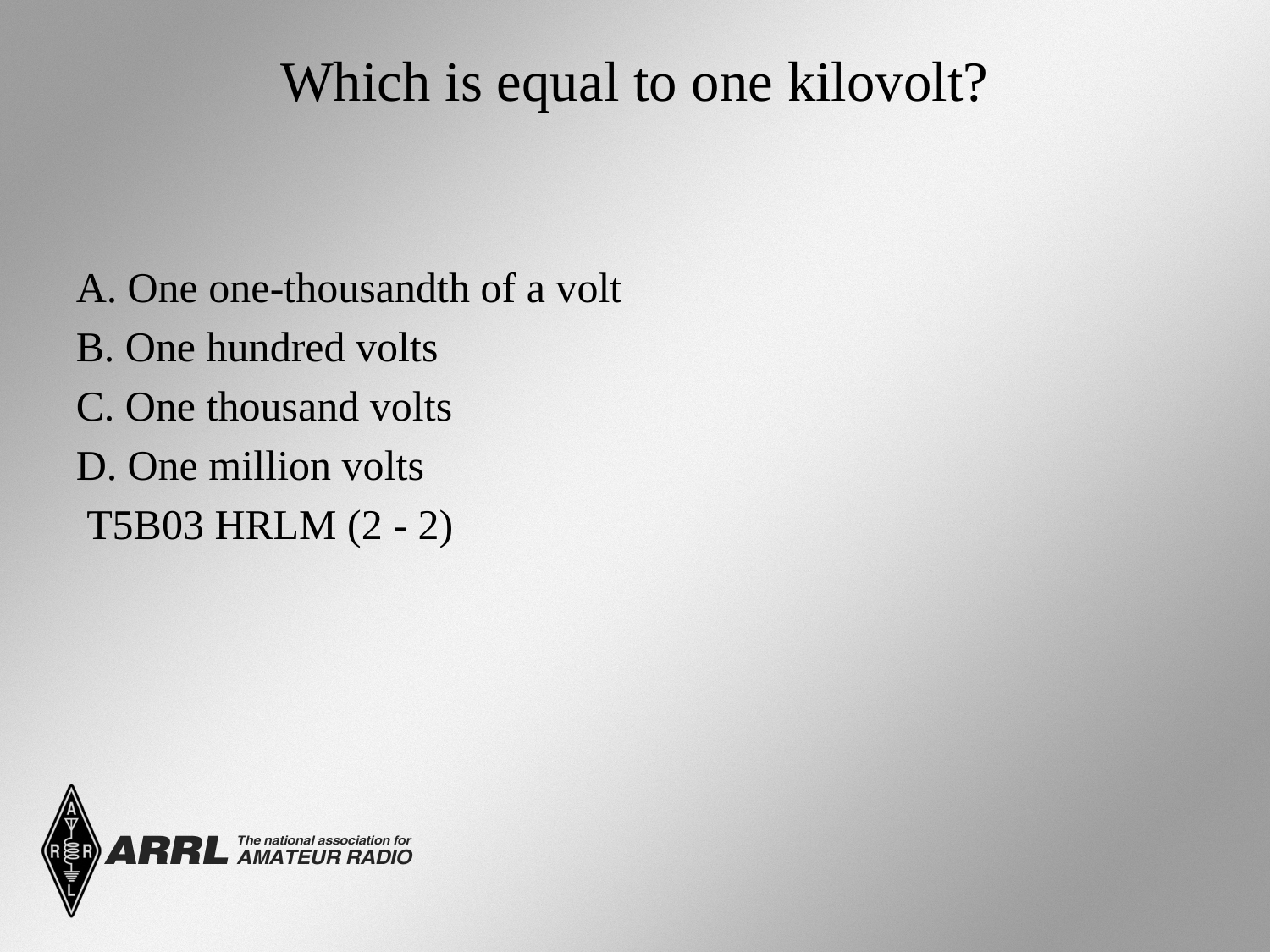

# Which is equal to one kilovolt?
A. One one-thousandth of a volt
B. One hundred volts
C. One thousand volts
D. One million volts
 T5B03 HRLM (2 - 2)